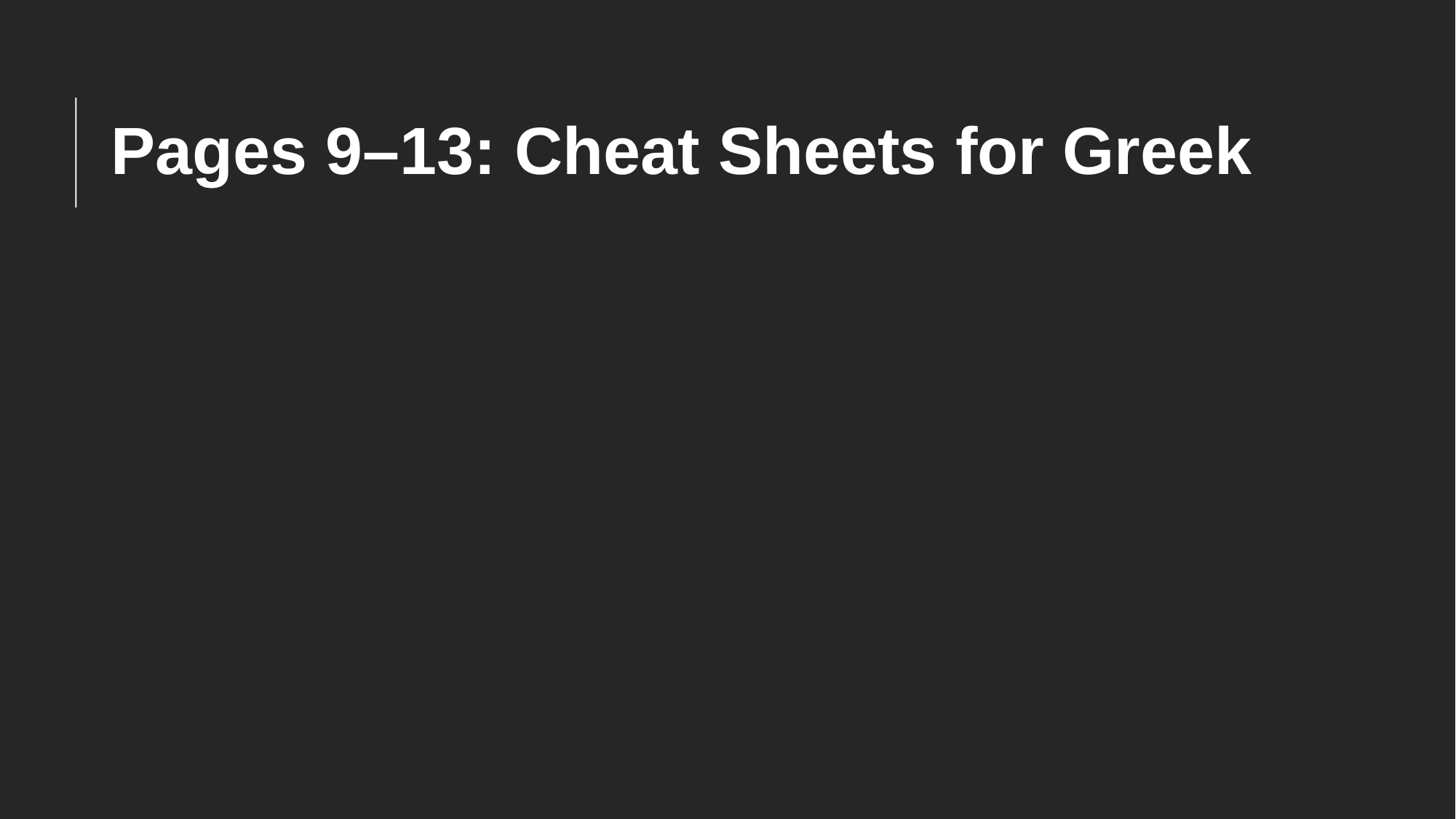

# Pages 9–13: Cheat Sheets for Greek